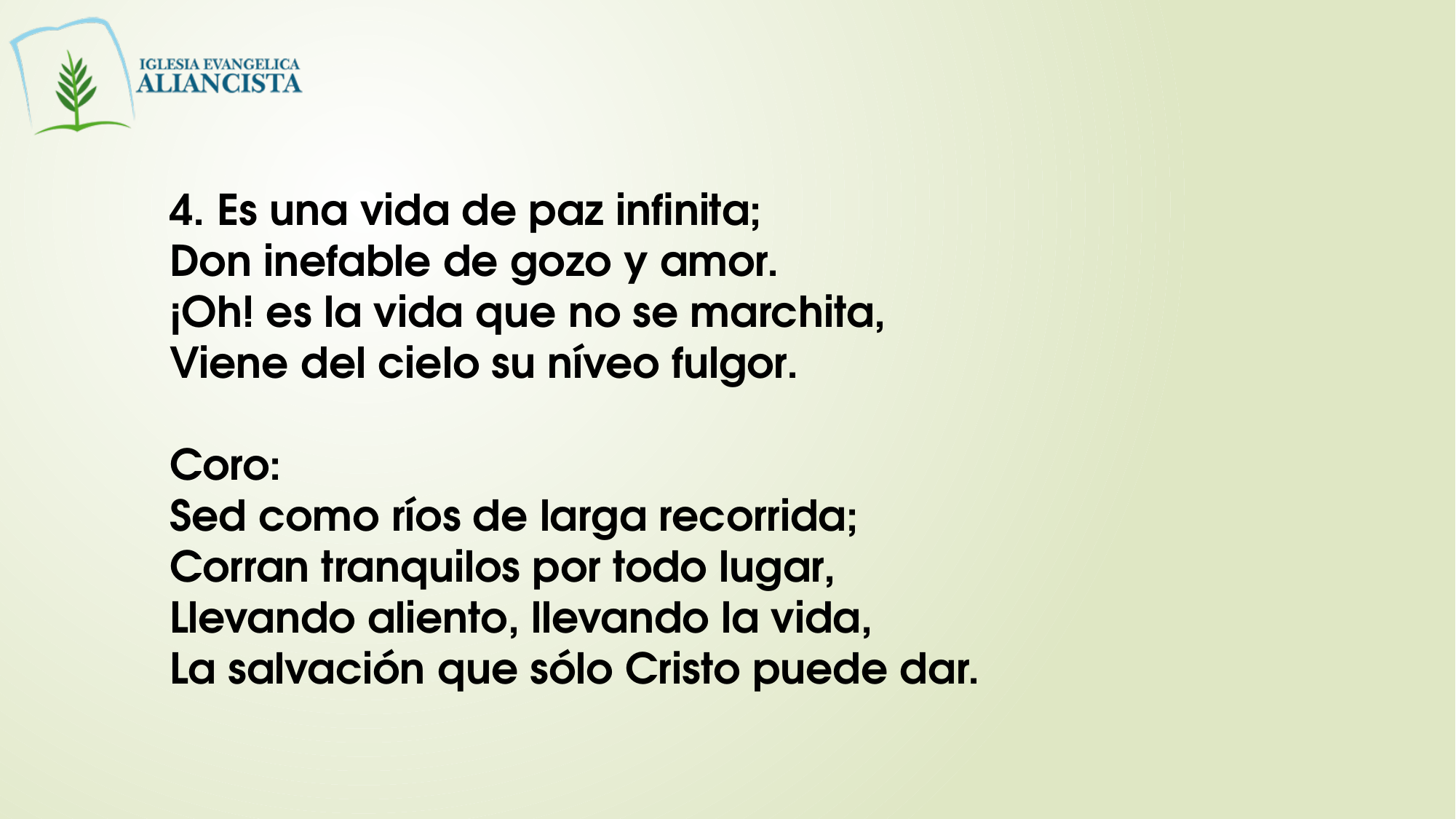

4. Es una vida de paz infinita;
Don inefable de gozo y amor.
¡Oh! es la vida que no se marchita,
Viene del cielo su níveo fulgor.

Coro:
Sed como ríos de larga recorrida;
Corran tranquilos por todo lugar,
Llevando aliento, llevando la vida,
La salvación que sólo Cristo puede dar.